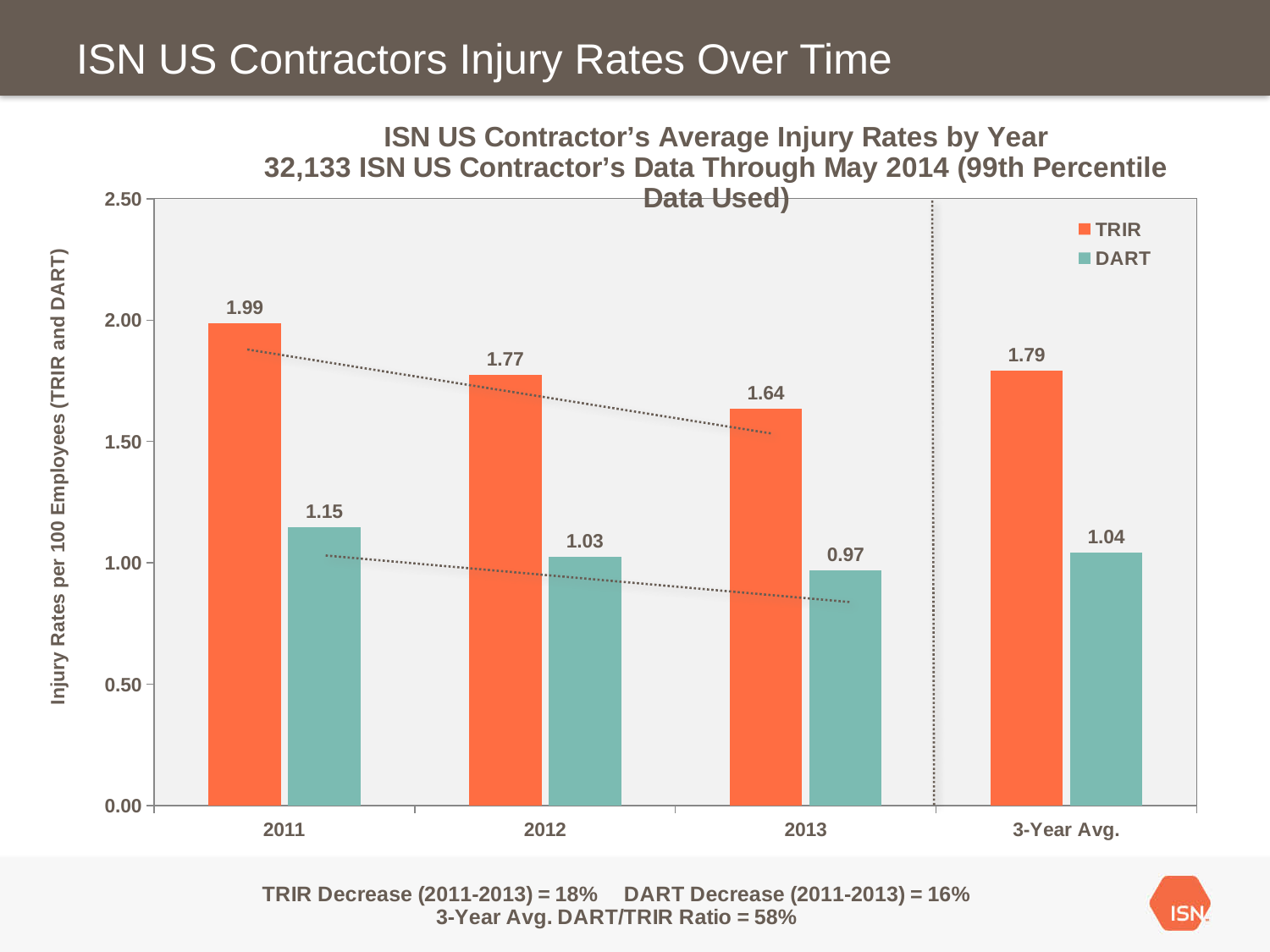

# ISN US Contractors Injury Rates Over Time

### Chart: ISN US Contractor’s Average Injury Rates by Year
32,133 ISN US Contractor’s Data Through May 2014 (99th Percentile Data Used)

| Category | TRIR | DART |
|---|---|---|
| 2011 | 1.987479755401634 | 1.146934510700049 |
| 2012 | 1.7738705254611087 | 1.0259977054948894 |
| 2013 | 1.6360605505595929 | 0.967814745016852 |
| 3-Year Avg. | 1.7919681121172897 | 1.0430909186707447 |